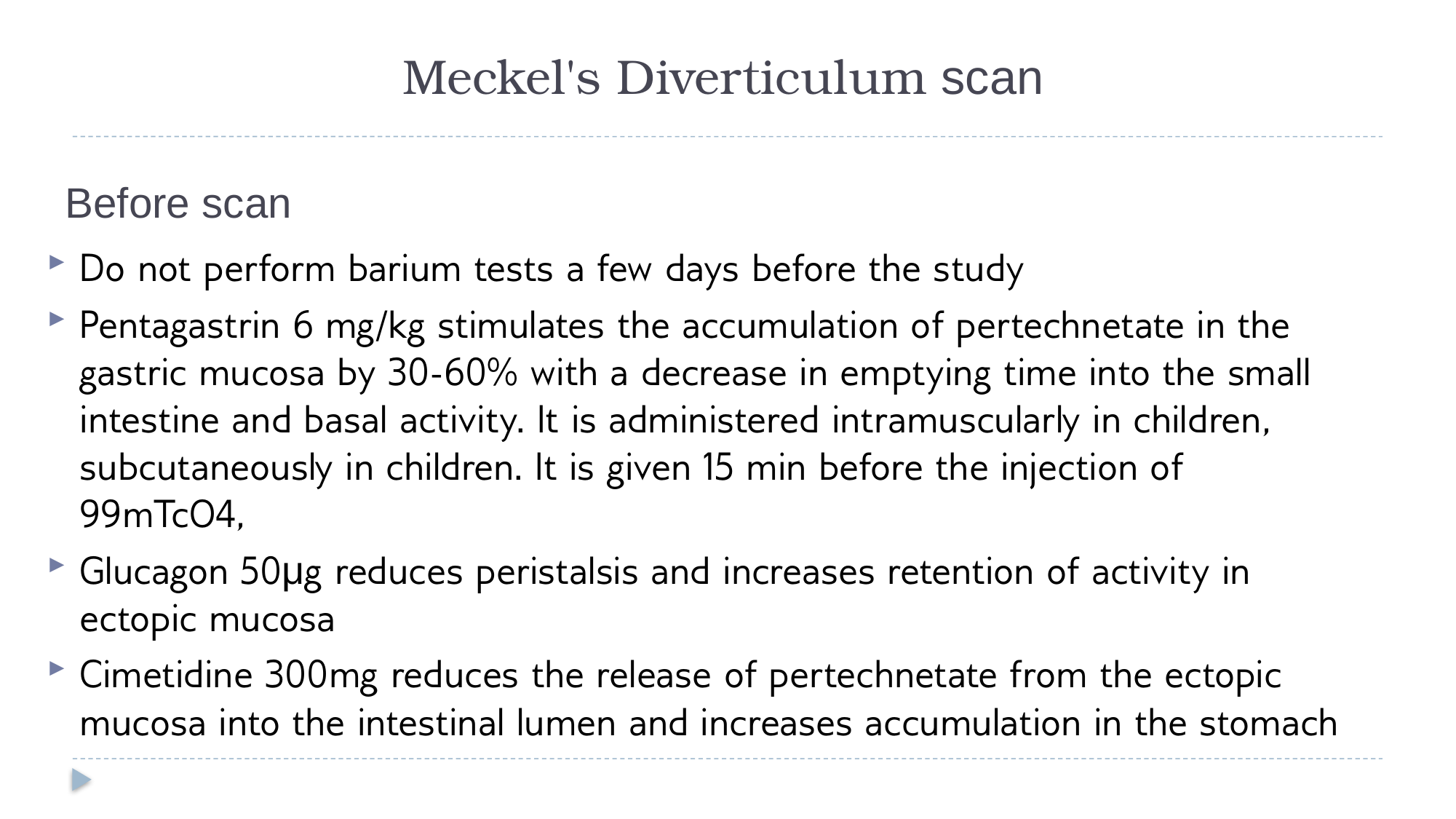

Meckel's Diverticulum scan
# Before scan
Do not perform barium tests a few days before the study
Pentagastrin 6 mg/kg stimulates the accumulation of pertechnetate in the gastric mucosa by 30-60% with a decrease in emptying time into the small intestine and basal activity. It is administered intramuscularly in children, subcutaneously in children. It is given 15 min before the injection of 99mTcO4,
Glucagon 50μg reduces peristalsis and increases retention of activity in ectopic mucosa
Cimetidine 300mg reduces the release of pertechnetate from the ectopic mucosa into the intestinal lumen and increases accumulation in the stomach